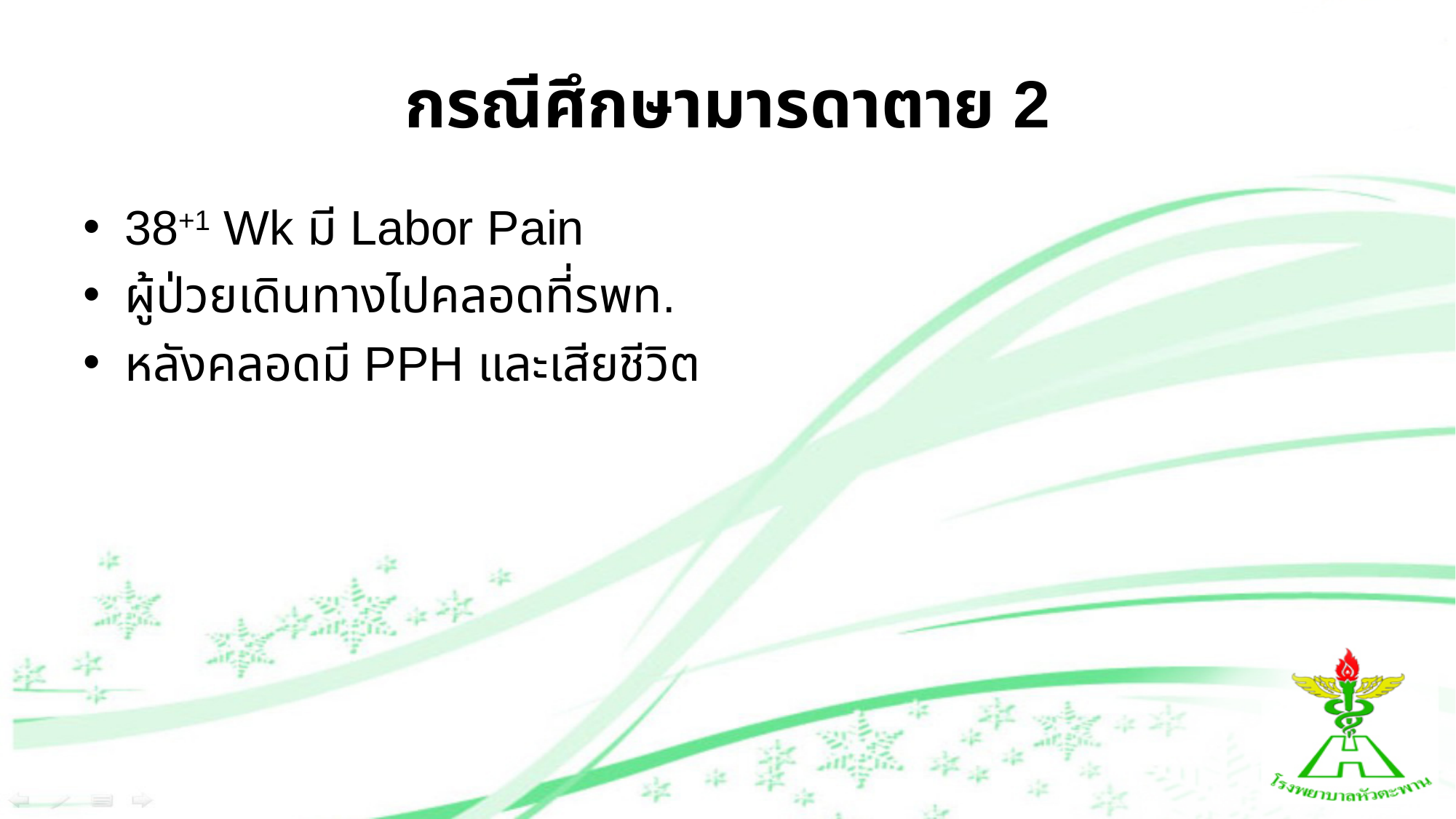

# กรณีศึกษามารดาตาย 2
38+1 Wk มี Labor Pain
ผู้ป่วยเดินทางไปคลอดที่รพท.
หลังคลอดมี PPH และเสียชีวิต